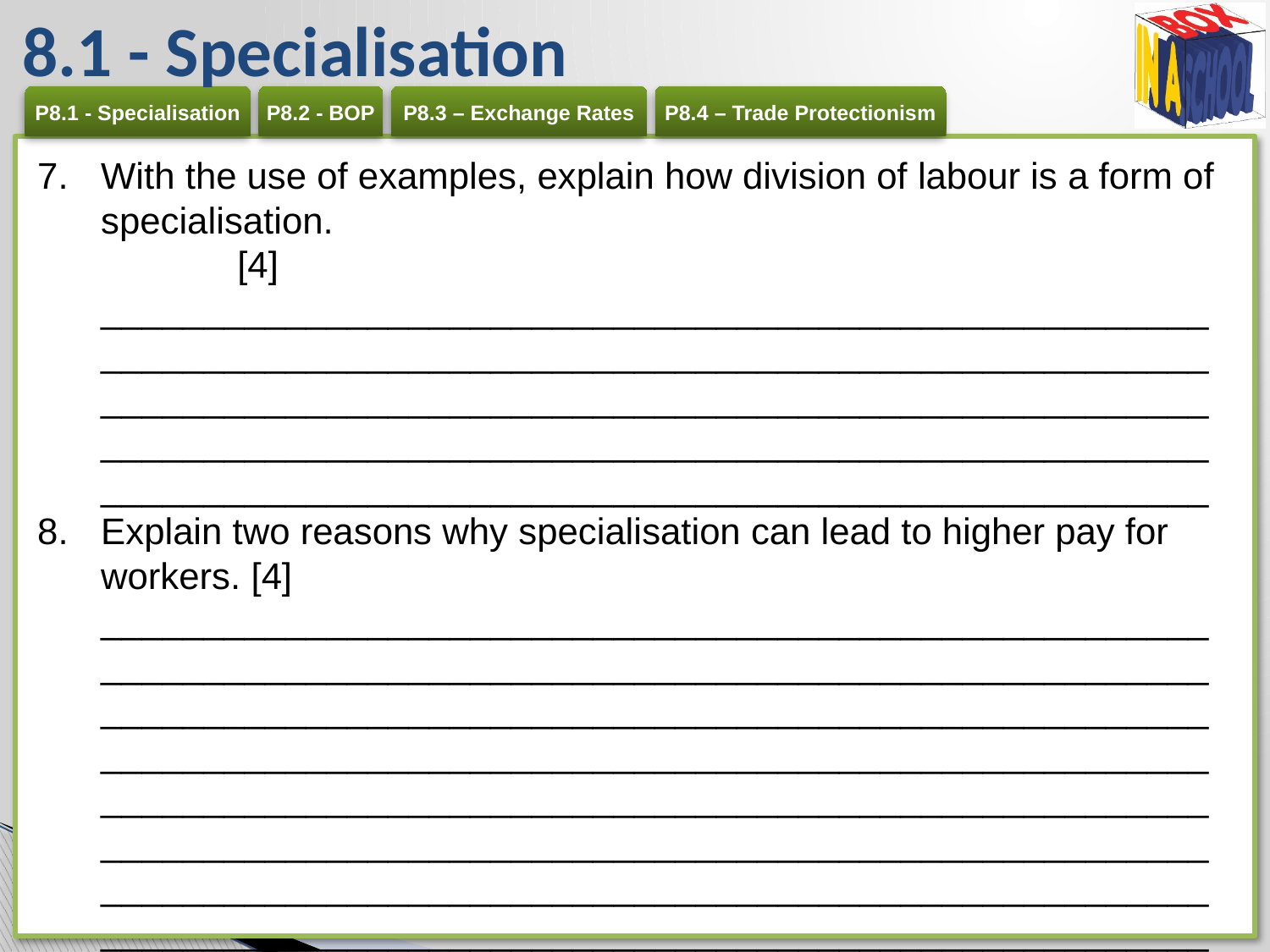

# 8.1 - Specialisation
With the use of examples, explain how division of labour is a form of specialisation. 	[4]
______________________________________________________________________________________________________________________________________________________________________________________________________________________________________________________________________________
Explain two reasons why specialisation can lead to higher pay for workers. [4]
______________________________________________________ ______________________________________________________ ______________________________________________________ ______________________________________________________ ______________________________________________________
__________________________________________________________________________________________________________________________________________________________________